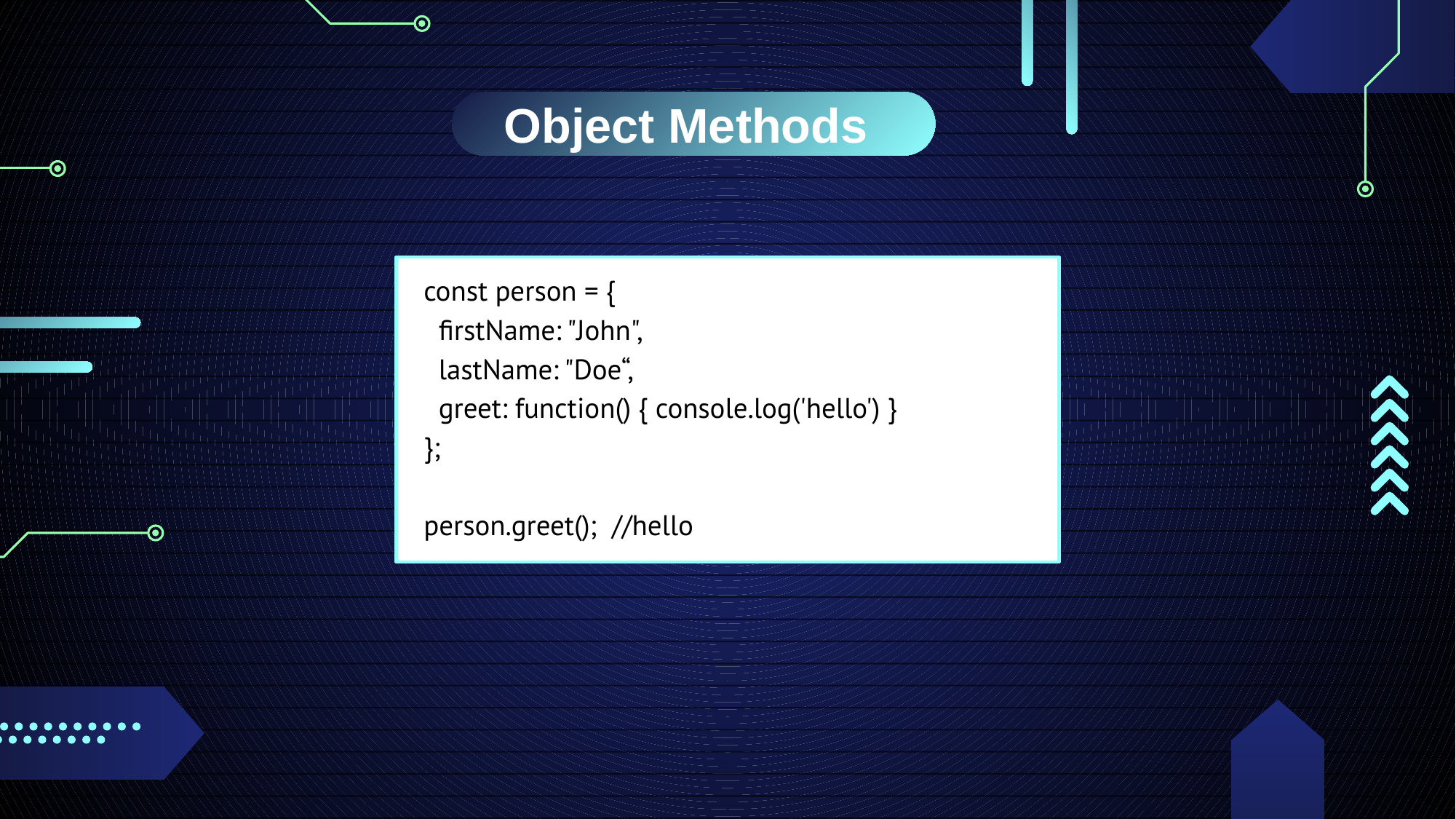

Object Methods
const person = {
  firstName: "John",
  lastName: "Doe“,
  greet: function() { console.log('hello') }
};

person.greet();  //hello